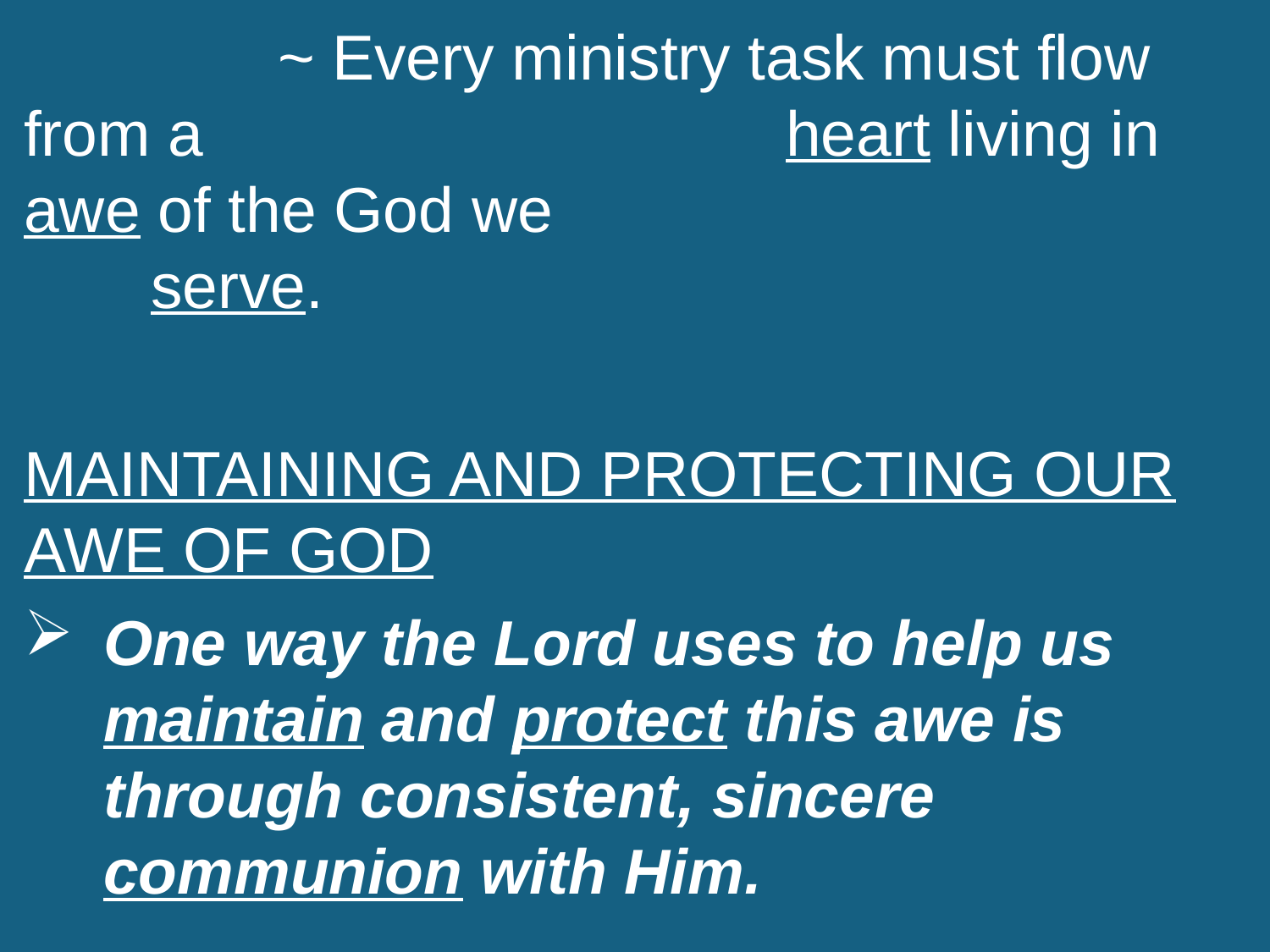

~ Every ministry task must flow from a 					heart living in awe of the God we 						serve.

MAINTAINING AND PROTECTING OUR AWE OF GOD
One way the Lord uses to help us maintain and protect this awe is through consistent, sincere communion with Him.